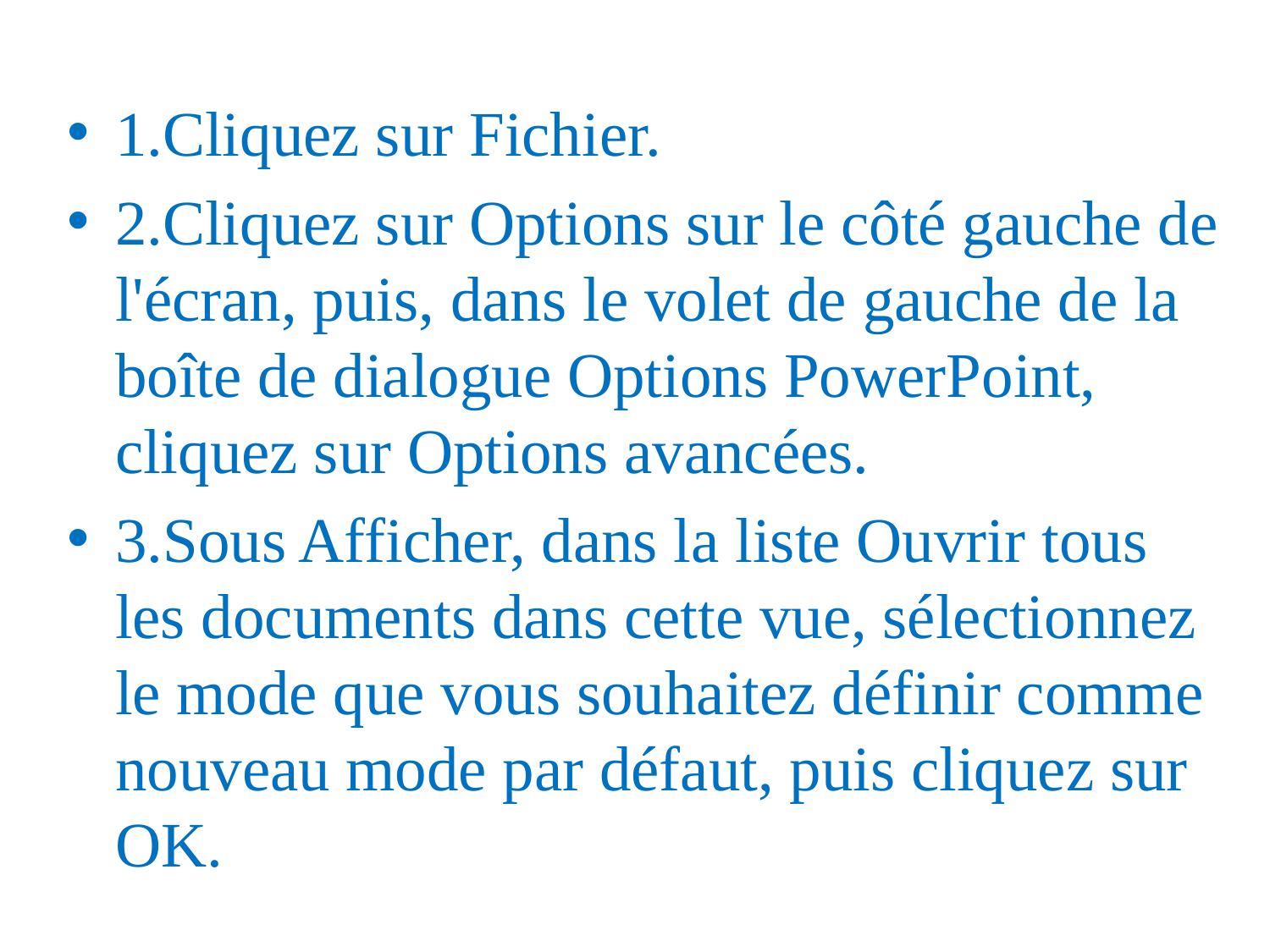

1.Cliquez sur Fichier.
2.Cliquez sur Options sur le côté gauche de l'écran, puis, dans le volet de gauche de la boîte de dialogue Options PowerPoint, cliquez sur Options avancées.
3.Sous Afficher, dans la liste Ouvrir tous les documents dans cette vue, sélectionnez le mode que vous souhaitez définir comme nouveau mode par défaut, puis cliquez sur OK.